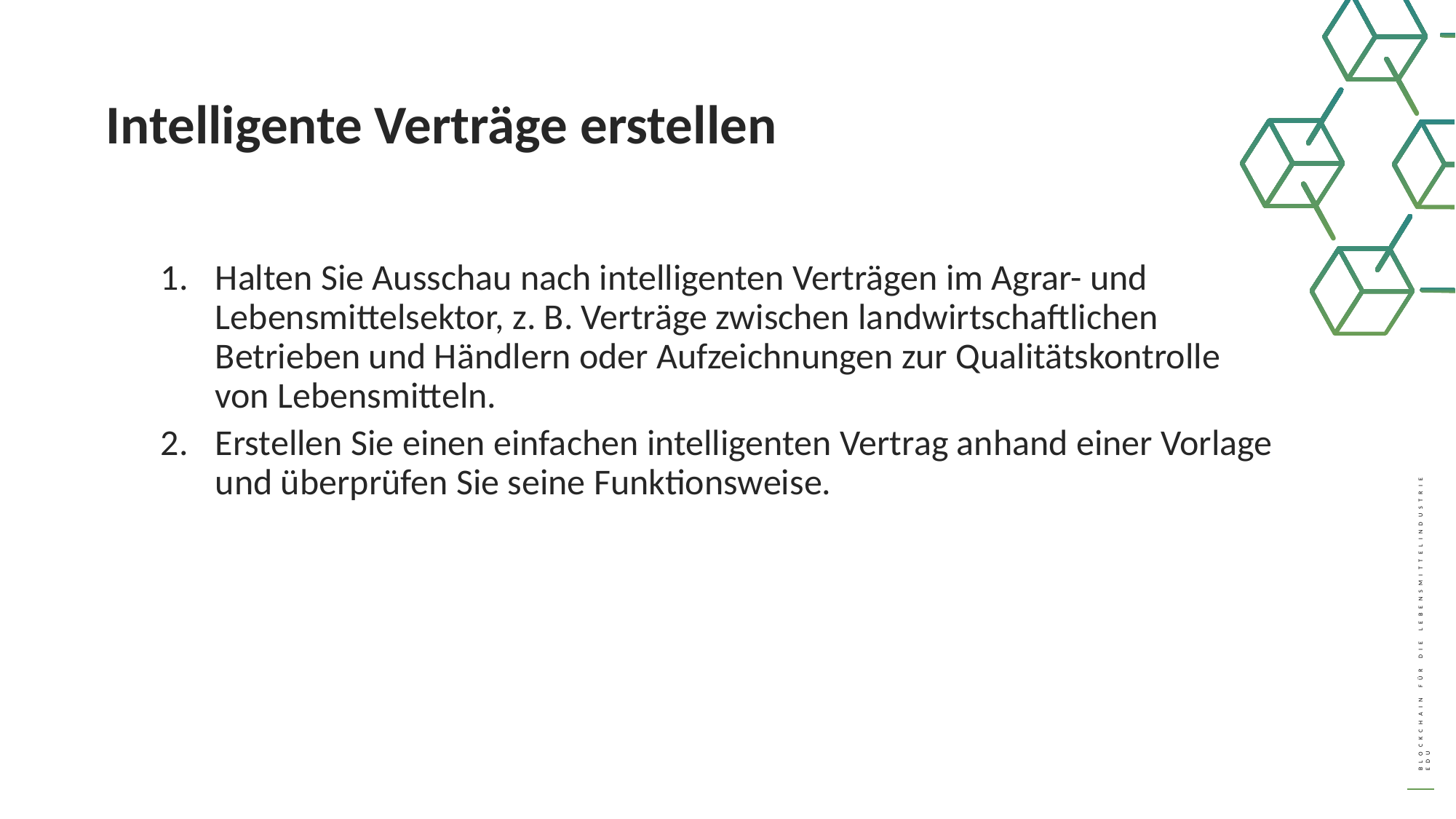

Intelligente Verträge erstellen
Halten Sie Ausschau nach intelligenten Verträgen im Agrar- und Lebensmittelsektor, z. B. Verträge zwischen landwirtschaftlichen Betrieben und Händlern oder Aufzeichnungen zur Qualitätskontrolle von Lebensmitteln.
Erstellen Sie einen einfachen intelligenten Vertrag anhand einer Vorlage und überprüfen Sie seine Funktionsweise.